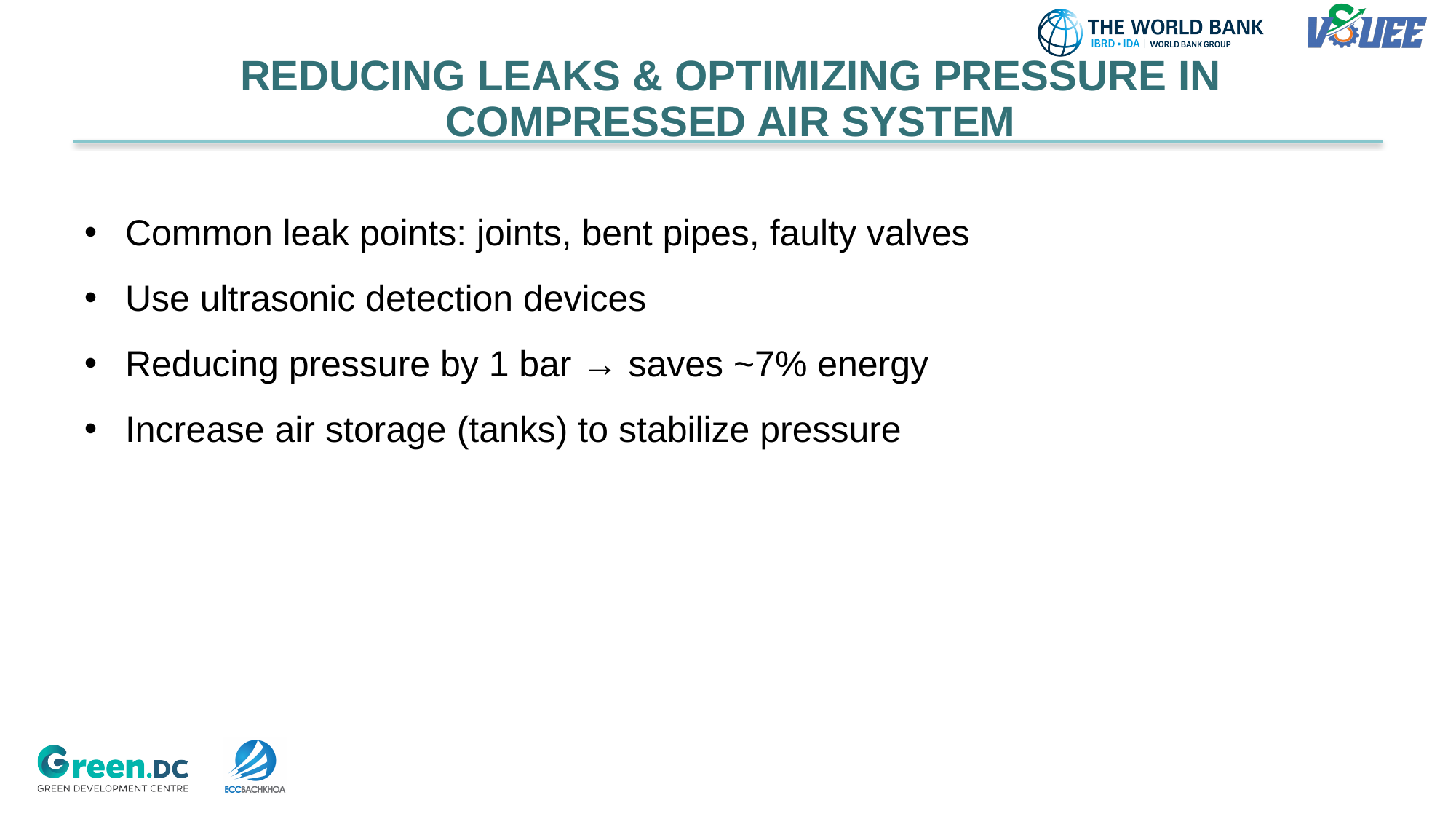

REDUCING LEAKS & OPTIMIZING PRESSURE IN COMPRESSED AIR SYSTEM

Common leak points: joints, bent pipes, faulty valves
Use ultrasonic detection devices
Reducing pressure by 1 bar → saves ~7% energy
Increase air storage (tanks) to stabilize pressure